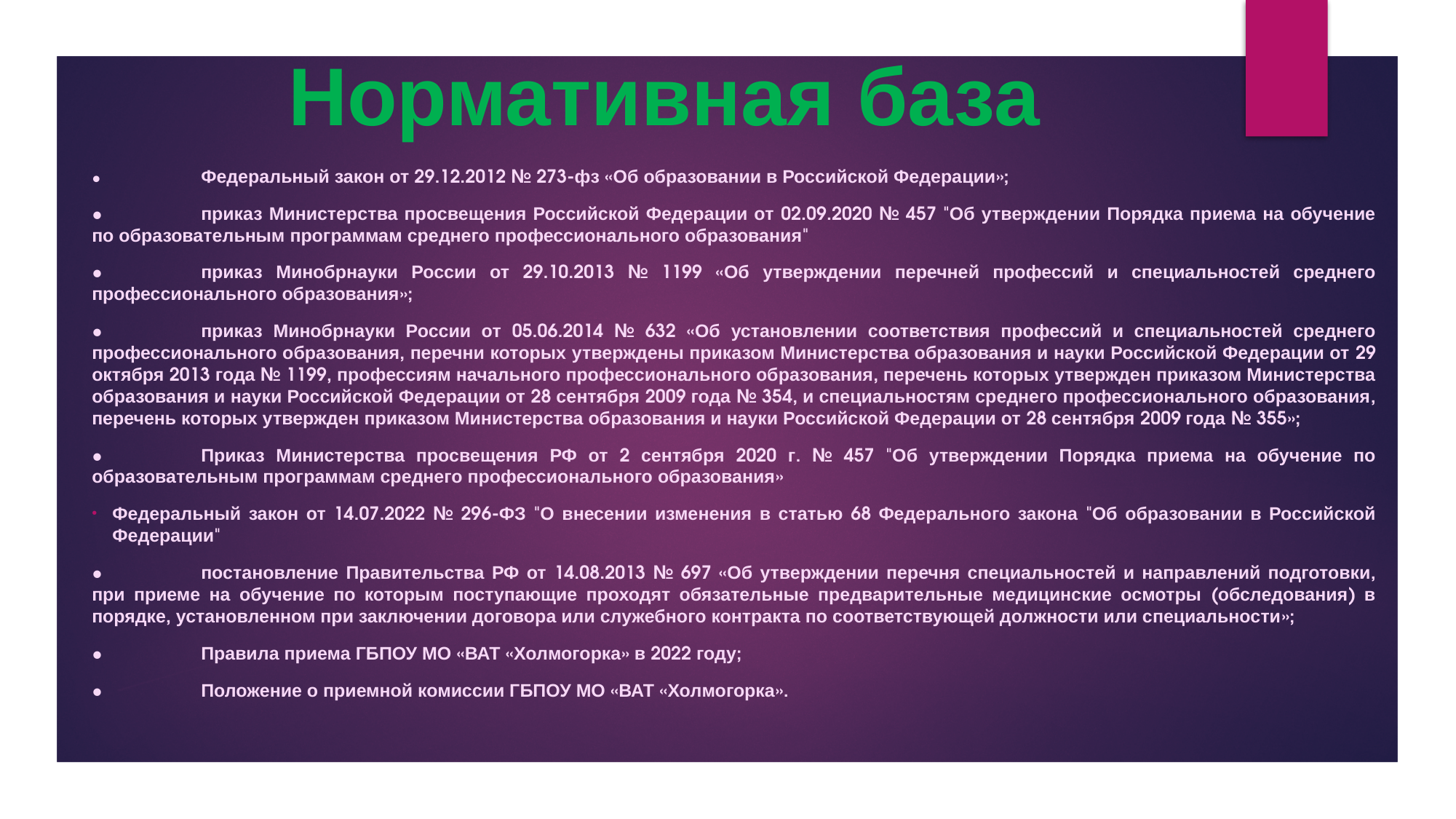

# Нормативная база
•	Федеральный закон от 29.12.2012 № 273-фз «Об образовании в Российской Федерации»;
•	приказ Министерства просвещения Российской Федерации от 02.09.2020 № 457 "Об утверждении Порядка приема на обучение по образовательным программам среднего профессионального образования"
•	приказ Минобрнауки России от 29.10.2013 № 1199 «Об утверждении перечней профессий и специальностей среднего профессионального образования»;
•	приказ Минобрнауки России от 05.06.2014 № 632 «Об установлении соответствия профессий и специальностей среднего профессионального образования, перечни которых утверждены приказом Министерства образования и науки Российской Федерации от 29 октября 2013 года № 1199, профессиям начального профессионального образования, перечень которых утвержден приказом Министерства образования и науки Российской Федерации от 28 сентября 2009 года № 354, и специальностям среднего профессионального образования, перечень которых утвержден приказом Министерства образования и науки Российской Федерации от 28 сентября 2009 года № 355»;
•	Приказ Министерства просвещения РФ от 2 сентября 2020 г. № 457 "Об утверждении Порядка приема на обучение по образовательным программам среднего профессионального образования»
Федеральный закон от 14.07.2022 № 296-ФЗ "О внесении изменения в статью 68 Федерального закона "Об образовании в Российской Федерации"
•	постановление Правительства РФ от 14.08.2013 № 697 «Об утверждении перечня специальностей и направлений подготовки, при приеме на обучение по которым поступающие проходят обязательные предварительные медицинские осмотры (обследования) в порядке, установленном при заключении договора или служебного контракта по соответствующей должности или специальности»;
•	Правила приема ГБПОУ МО «ВАТ «Холмогорка» в 2022 году;
•	Положение о приемной комиссии ГБПОУ МО «ВАТ «Холмогорка».